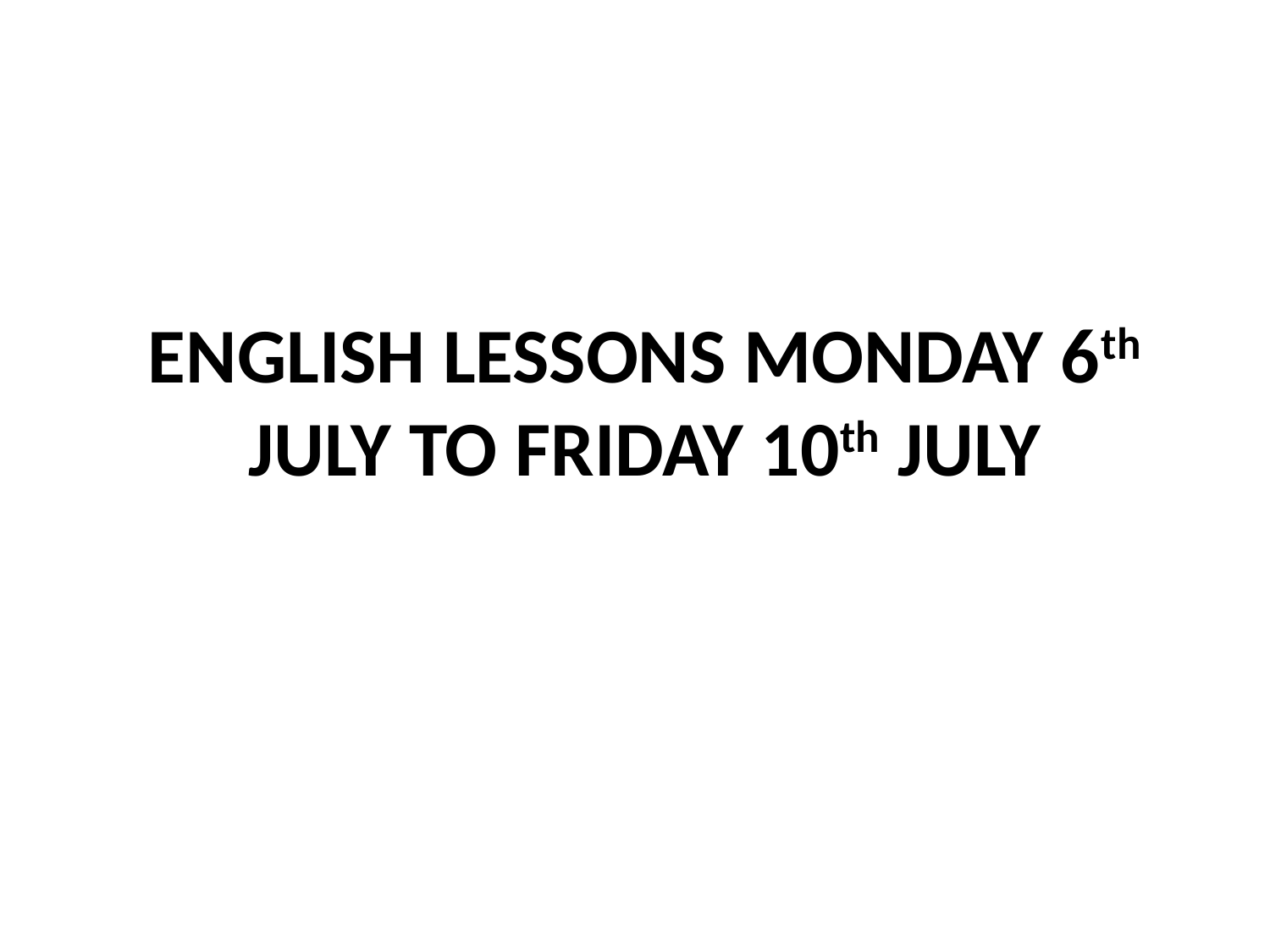

# ENGLISH LESSONS MONDAY 6th JULY TO FRIDAY 10th JULY